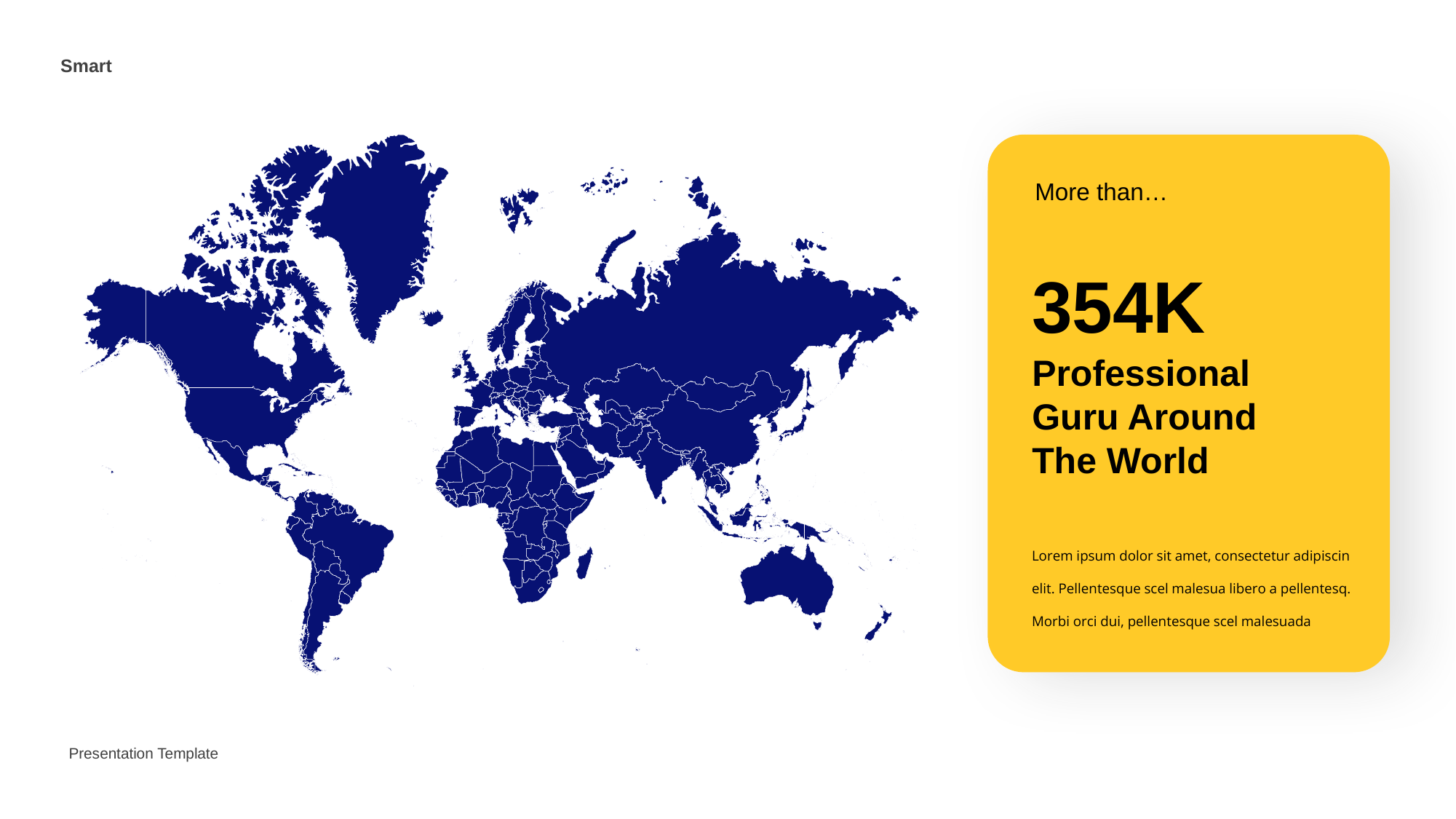

Smart

More than…
354K
Professional Guru Around The World
Lorem ipsum dolor sit amet, consectetur adipiscin elit. Pellentesque scel malesua libero a pellentesq. Morbi orci dui, pellentesque scel malesuada
Presentation Template